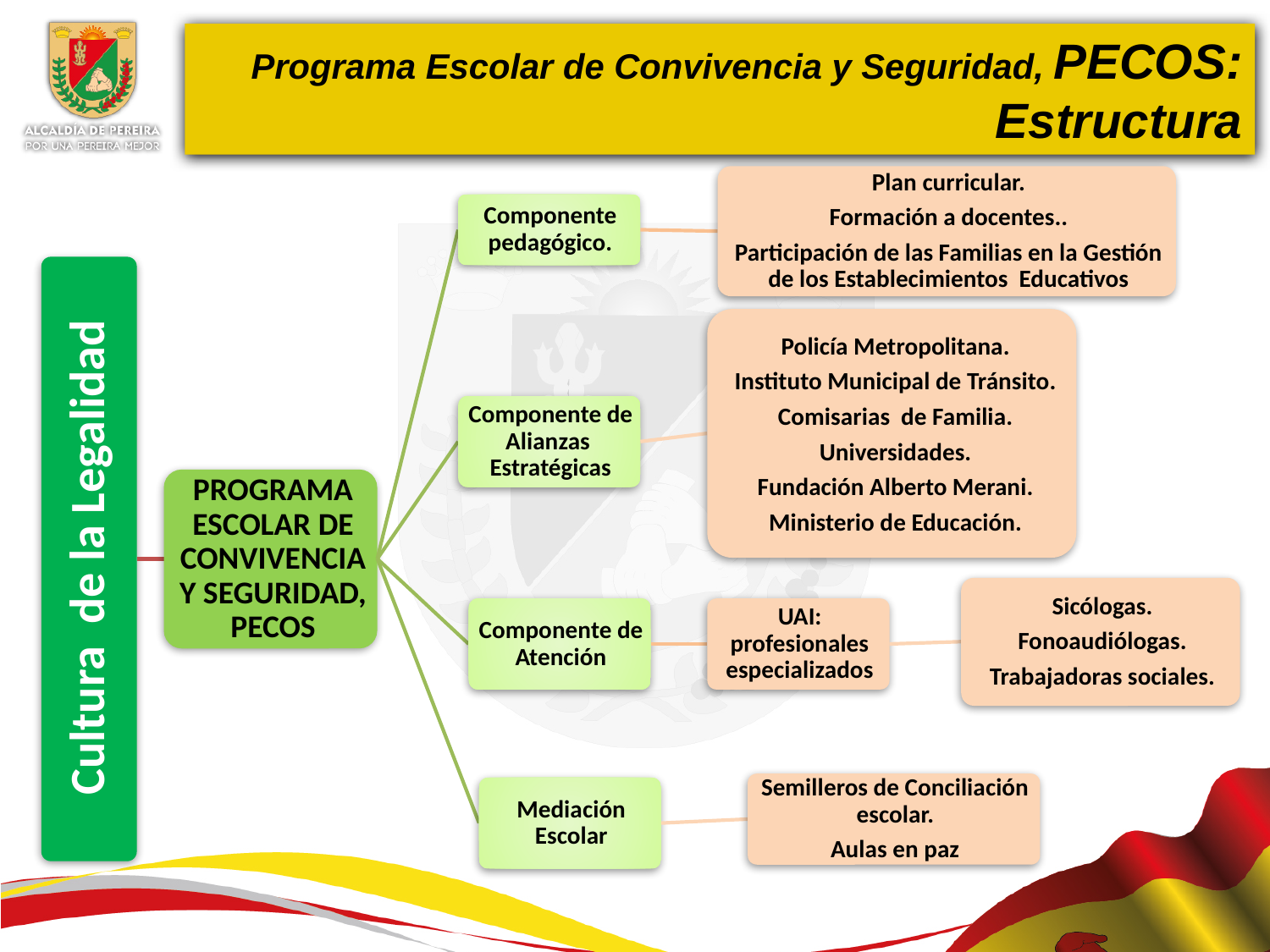

Programa Escolar de Convivencia y Seguridad, PECOS:
Estructura
Cultura  de la Legalidad

PROGRAMA Escolar de Convivencia y Seguridad, PECOS

Componente pedagógico.

Plan curricular.
Formación a docentes..
Participación de las Familias en la Gestión de los Establecimientos  Educativos

Componente de Alianzas  Estratégicas

Policía Metropolitana.
Instituto Municipal de Tránsito.
Comisarias  de Familia.
Universidades.
Fundación Alberto Merani.
Ministerio de Educación.

Componente de Atención

UAI: profesionales especializados

Sicólogas.
Fonoaudiólogas.
Trabajadoras sociales.

Mediación Escolar

Semilleros de Conciliación escolar.
Aulas en paz